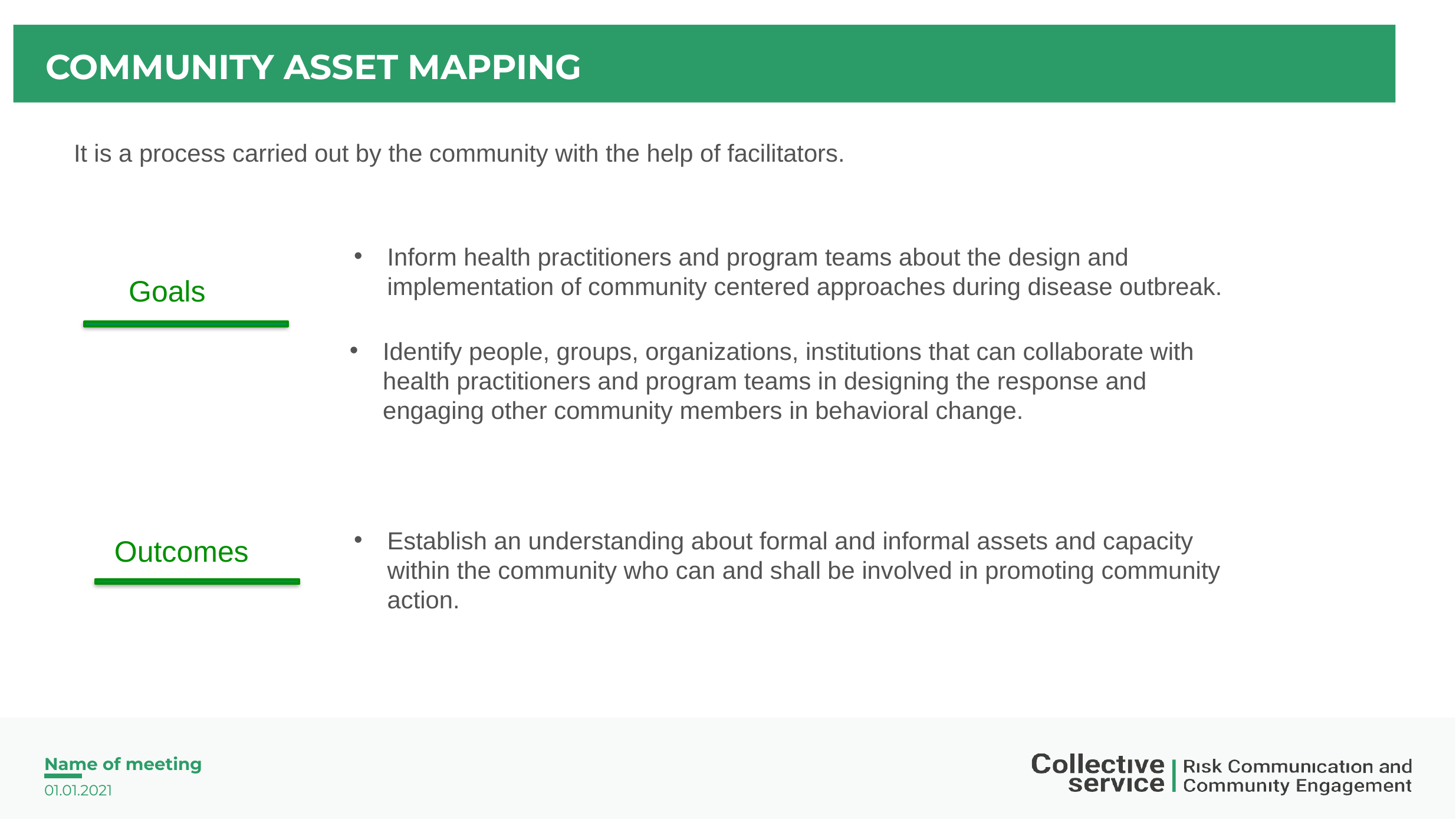

COMMUNITY ASSET MAPPING
It is a process carried out by the community with the help of facilitators.

Inform health practitioners and program teams about the design and implementation of community centered approaches during disease outbreak.

Goals

Identify people, groups, organizations, institutions that can collaborate with health practitioners and program teams in designing the response and engaging other community members in behavioral change.

Establish an understanding about formal and informal assets and capacity within the community who can and shall be involved in promoting community action.

Outcomes